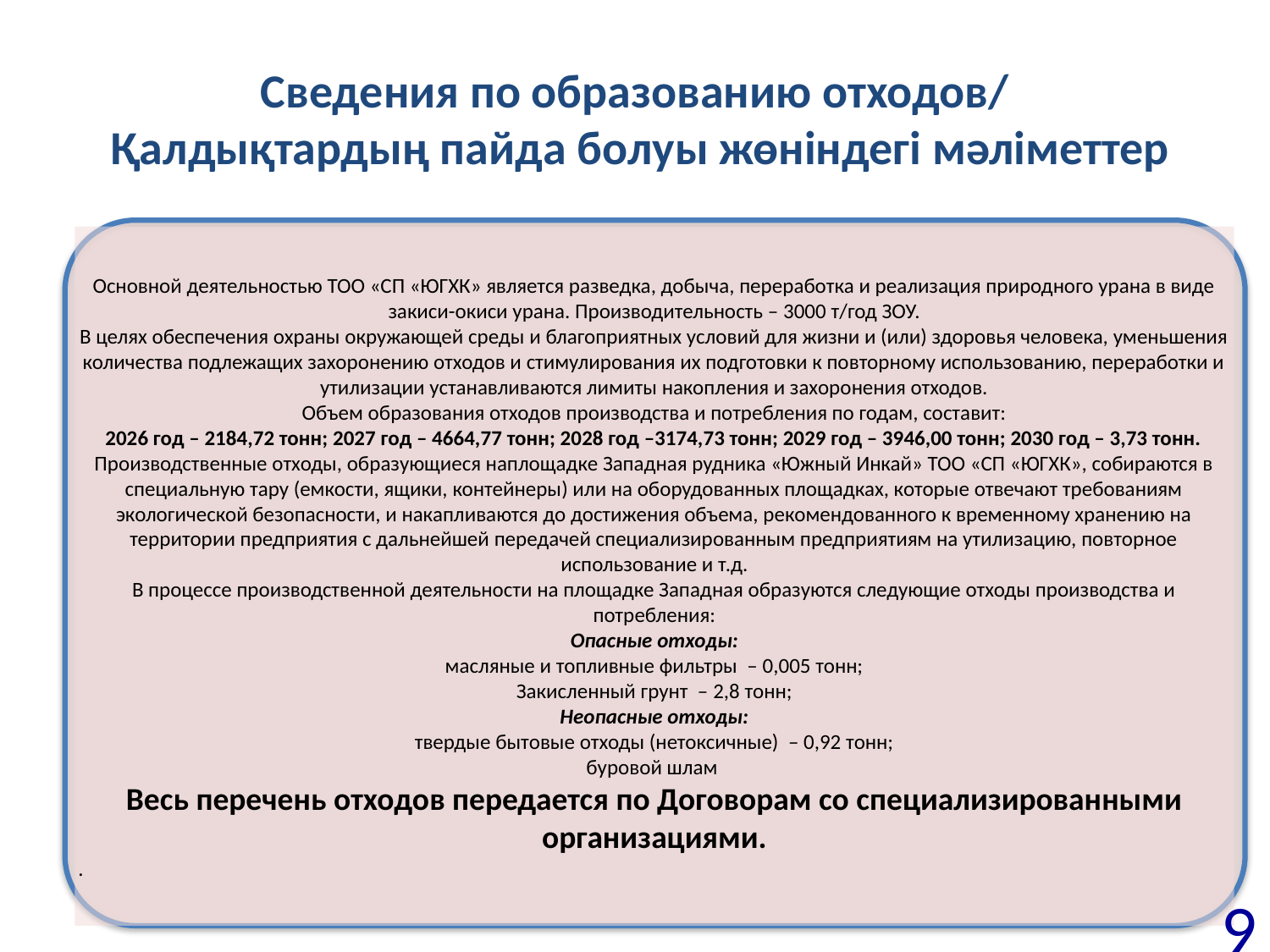

# Сведения по образованию отходов/ Қалдықтардың пайда болуы жөніндегі мәліметтер

Основной деятельностью ТОО «СП «ЮГХК» является разведка, добыча, переработка и реализация природного урана в виде закиси-окиси урана. Производительность – 3000 т/год ЗОУ.
В целях обеспечения охраны окружающей среды и благоприятных условий для жизни и (или) здоровья человека, уменьшения количества подлежащих захоронению отходов и стимулирования их подготовки к повторному использованию, переработки и утилизации устанавливаются лимиты накопления и захоронения отходов.
Объем образования отходов производства и потребления по годам, составит:
2026 год – 2184,72 тонн; 2027 год – 4664,77 тонн; 2028 год –3174,73 тонн; 2029 год – 3946,00 тонн; 2030 год – 3,73 тонн.
Производственные отходы, образующиеся наплощадке Западная рудника «Южный Инкай» ТОО «СП «ЮГХК», собираются в специальную тару (емкости, ящики, контейнеры) или на оборудованных площадках, которые отвечают требованиям экологической безопасности, и накапливаются до достижения объема, рекомендованного к временному хранению на территории предприятия с дальнейшей передачей специализированным предприятиям на утилизацию, повторное использование и т.д.
В процессе производственной деятельности на площадке Западная образуются следующие отходы производства и потребления:
Опасные отходы:
масляные и топливные фильтры  – 0,005 тонн;
Закисленный грунт  – 2,8 тонн;
Неопасные отходы:
твердые бытовые отходы (нетоксичные)  – 0,92 тонн;
буровой шлам
Весь перечень отходов передается по Договорам со специализированными организациями.
.
9